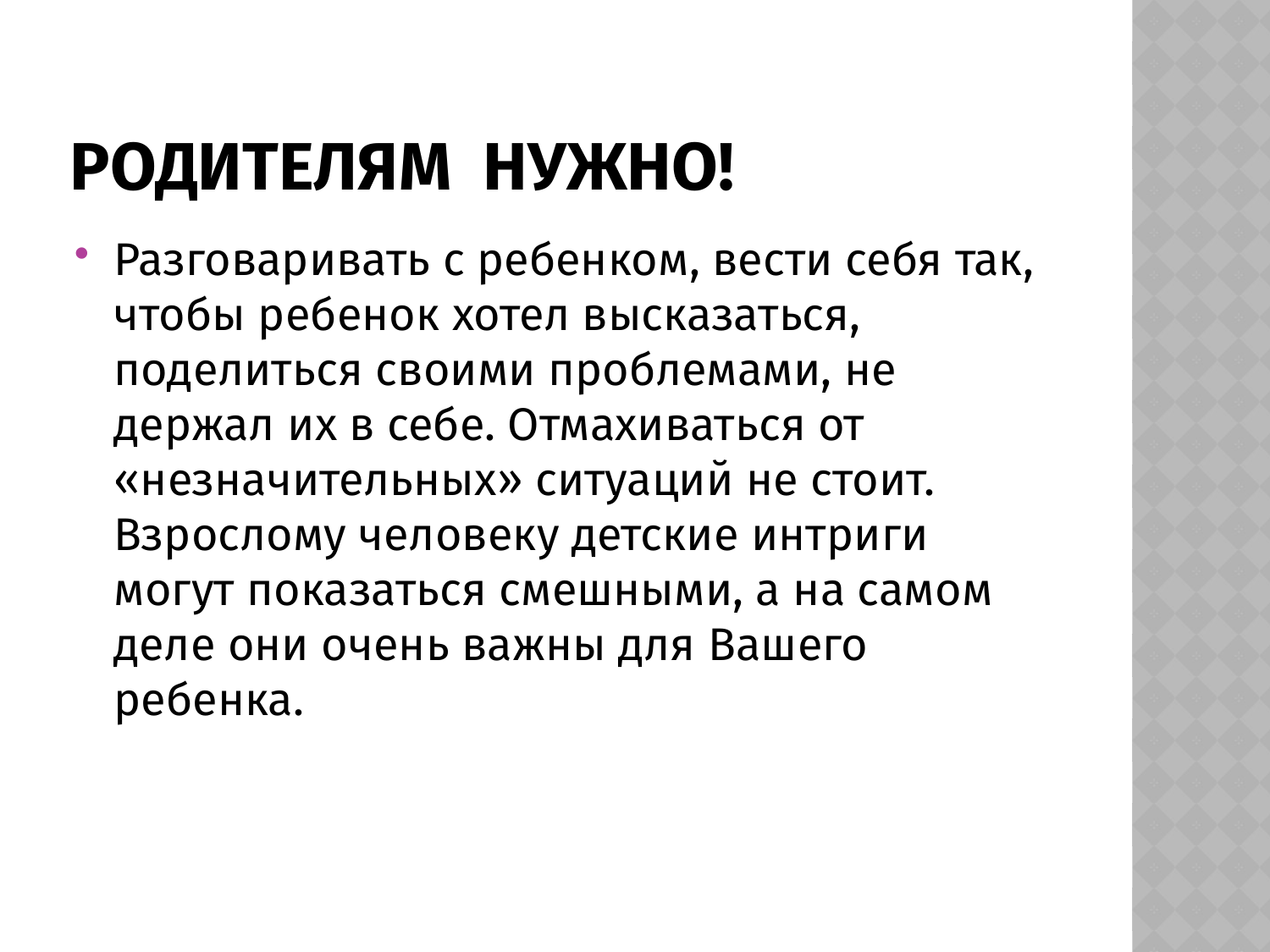

# Родителям  нужно!
Разговаривать с ребенком, вести себя так, чтобы ребенок хотел высказаться, поделиться своими проблемами, не держал их в себе. Отмахиваться от «незначительных» ситуаций не стоит. Взрослому человеку детские интриги могут показаться смешными, а на самом деле они очень важны для Вашего ребенка.